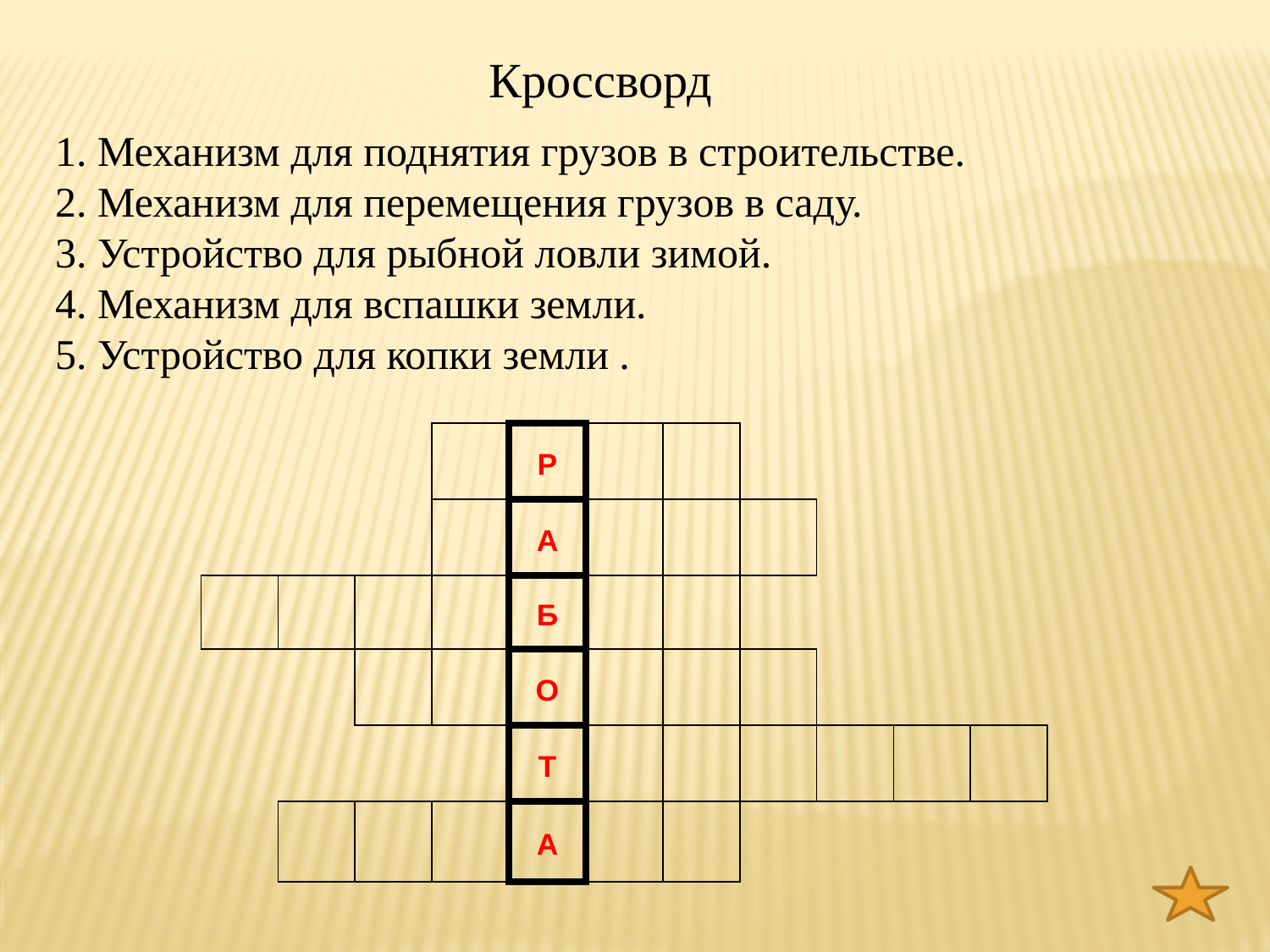

Кроссворд
1. Механизм для поднятия грузов в строительстве.
2. Механизм для перемещения грузов в саду.
3. Устройство для рыбной ловли зимой.
4. Механизм для вспашки земли.
5. Устройство для копки земли .
|  |  |  |  | Р |  |  |  |  |  |  |
| --- | --- | --- | --- | --- | --- | --- | --- | --- | --- | --- |
|  |  |  |  | А |  |  |  |  |  |  |
|  |  |  |  | Б |  |  |  |  |  |  |
|  |  |  |  | О |  |  |  |  |  |  |
|  |  |  |  | Т |  |  |  |  |  |  |
|  |  |  |  | А |  |  |  |  |  |  |